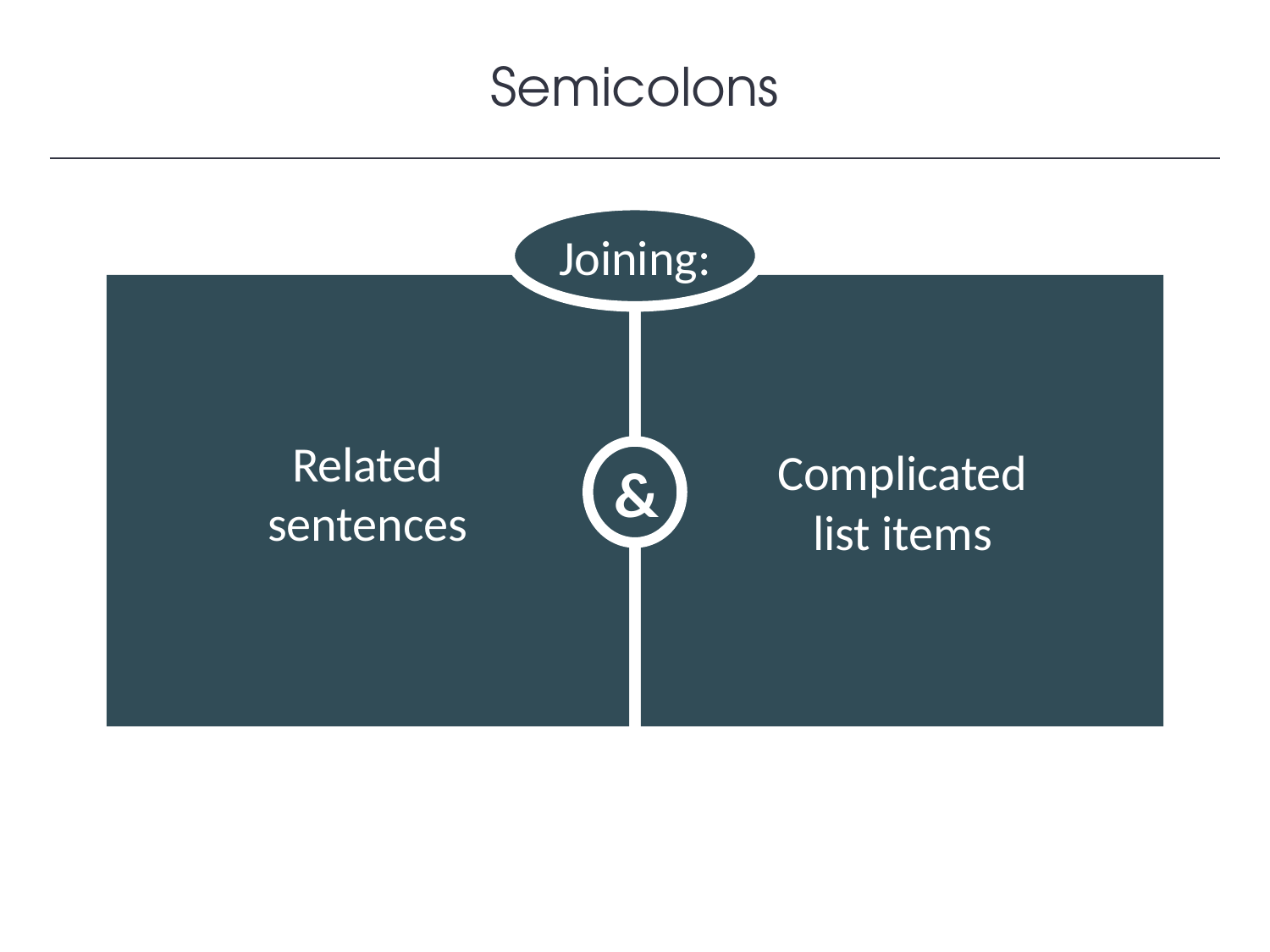

Semicolons
HAWKES LEARNING
Joining:

&
Related
sentences
Complicated
list items